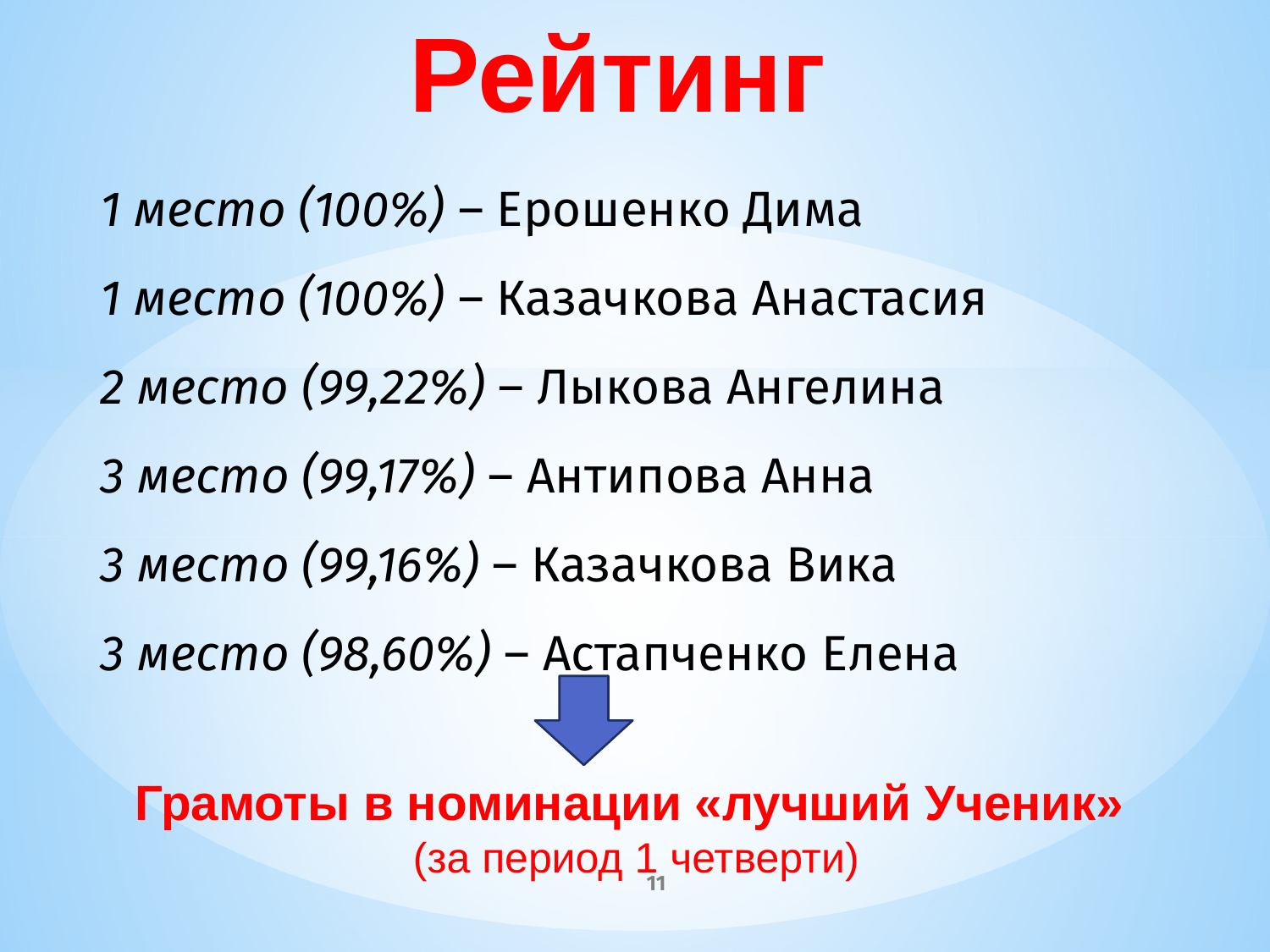

Рейтинг
1 место (100%) – Ерошенко Дима
1 место (100%) – Казачкова Анастасия
2 место (99,22%) – Лыкова Ангелина
3 место (99,17%) – Антипова Анна
3 место (99,16%) – Казачкова Вика
3 место (98,60%) – Астапченко Елена

Грамоты в номинации «лучший Ученик»
(за период 1 четверти)
11